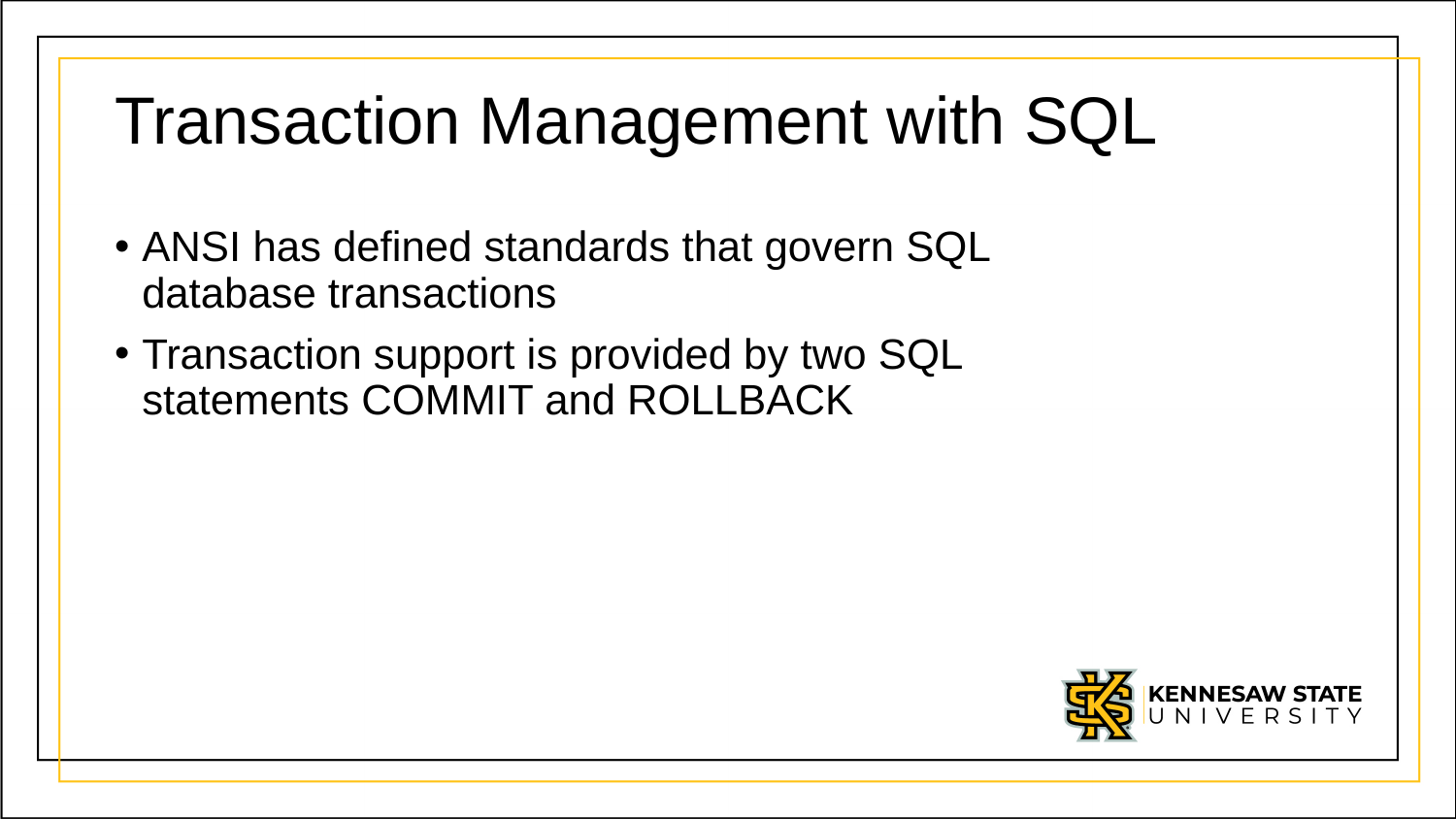

# Transaction Management with SQL
ANSI has defined standards that govern SQL
database transactions
Transaction support is provided by two SQL
statements COMMIT and ROLLBACK